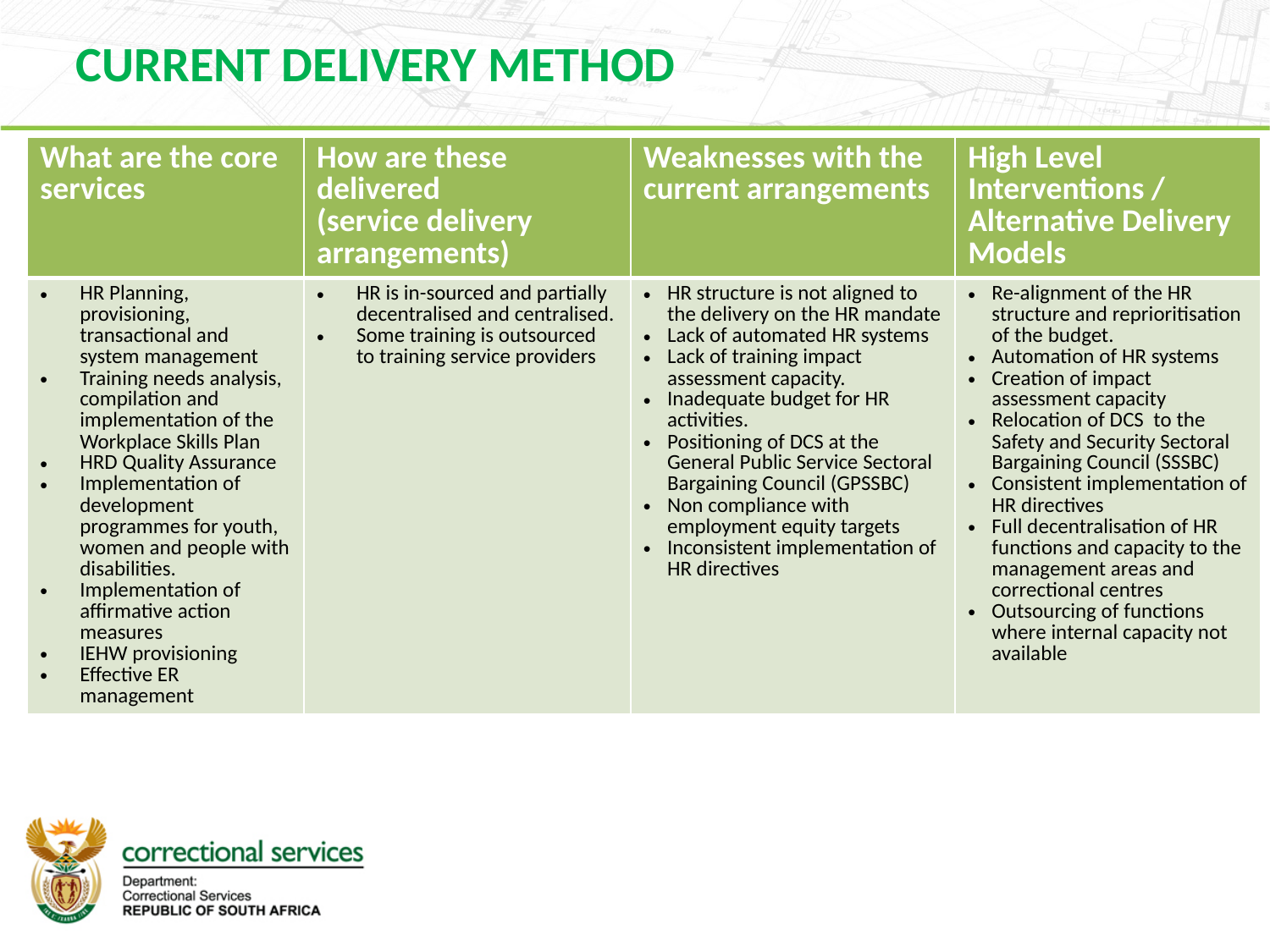

CURRENT DELIVERY METHOD
| What are the core services | How are these delivered (service delivery arrangements) | Weaknesses with the current arrangements | High Level Interventions / Alternative Delivery Models |
| --- | --- | --- | --- |
| HR Planning, provisioning, transactional and system management Training needs analysis, compilation and implementation of the Workplace Skills Plan HRD Quality Assurance Implementation of development programmes for youth, women and people with disabilities. Implementation of affirmative action measures IEHW provisioning Effective ER management | HR is in-sourced and partially decentralised and centralised. Some training is outsourced to training service providers | HR structure is not aligned to the delivery on the HR mandate Lack of automated HR systems Lack of training impact assessment capacity. Inadequate budget for HR activities. Positioning of DCS at the General Public Service Sectoral Bargaining Council (GPSSBC) Non compliance with employment equity targets Inconsistent implementation of HR directives | Re-alignment of the HR structure and reprioritisation of the budget. Automation of HR systems Creation of impact assessment capacity Relocation of DCS to the Safety and Security Sectoral Bargaining Council (SSSBC) Consistent implementation of HR directives Full decentralisation of HR functions and capacity to the management areas and correctional centres Outsourcing of functions where internal capacity not available |